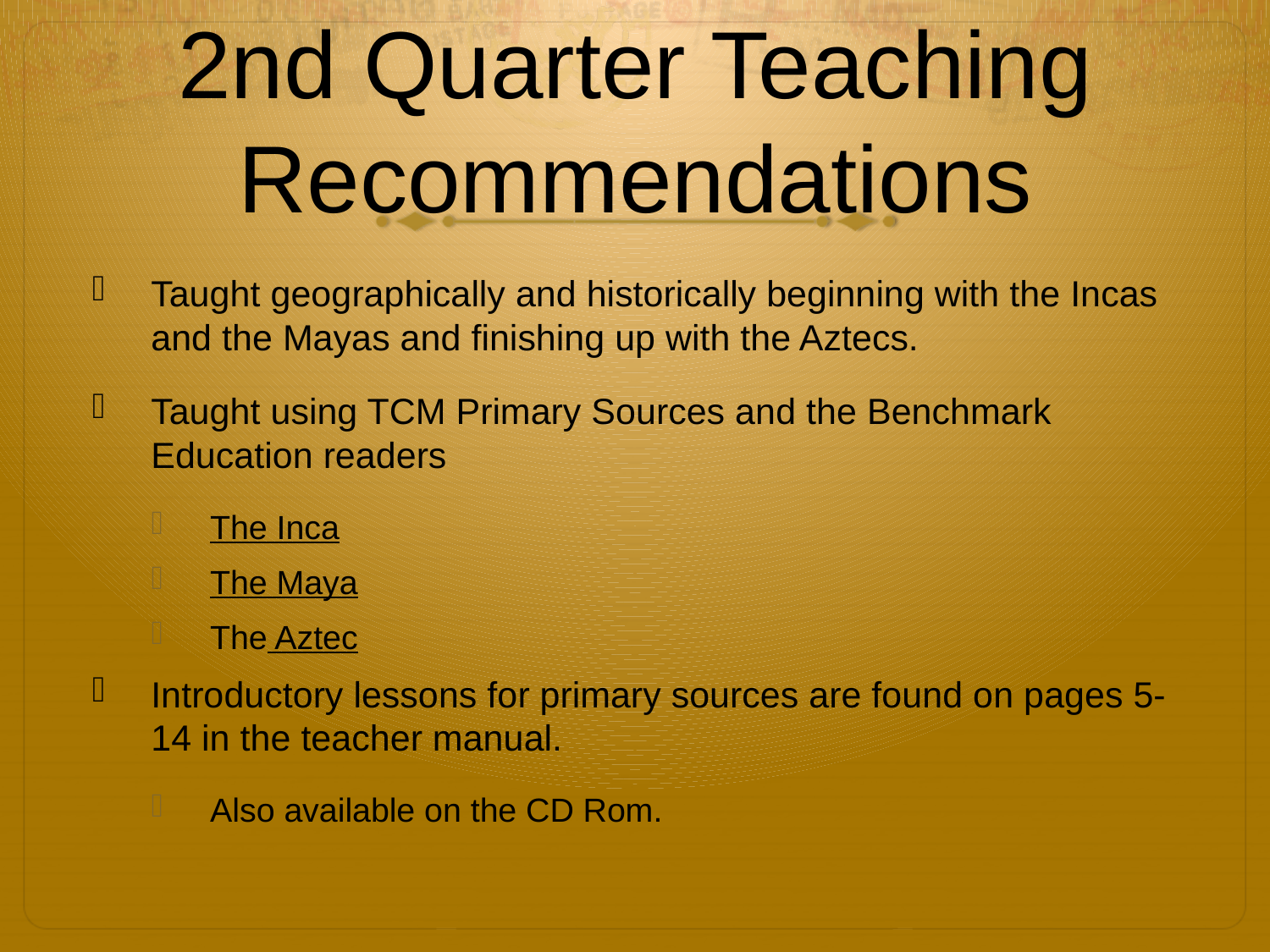

# 2nd Quarter Teaching Recommendations
Taught geographically and historically beginning with the Incas and the Mayas and finishing up with the Aztecs.
Taught using TCM Primary Sources and the Benchmark Education readers
The Inca
The Maya
The Aztec
Introductory lessons for primary sources are found on pages 5-14 in the teacher manual.
Also available on the CD Rom.